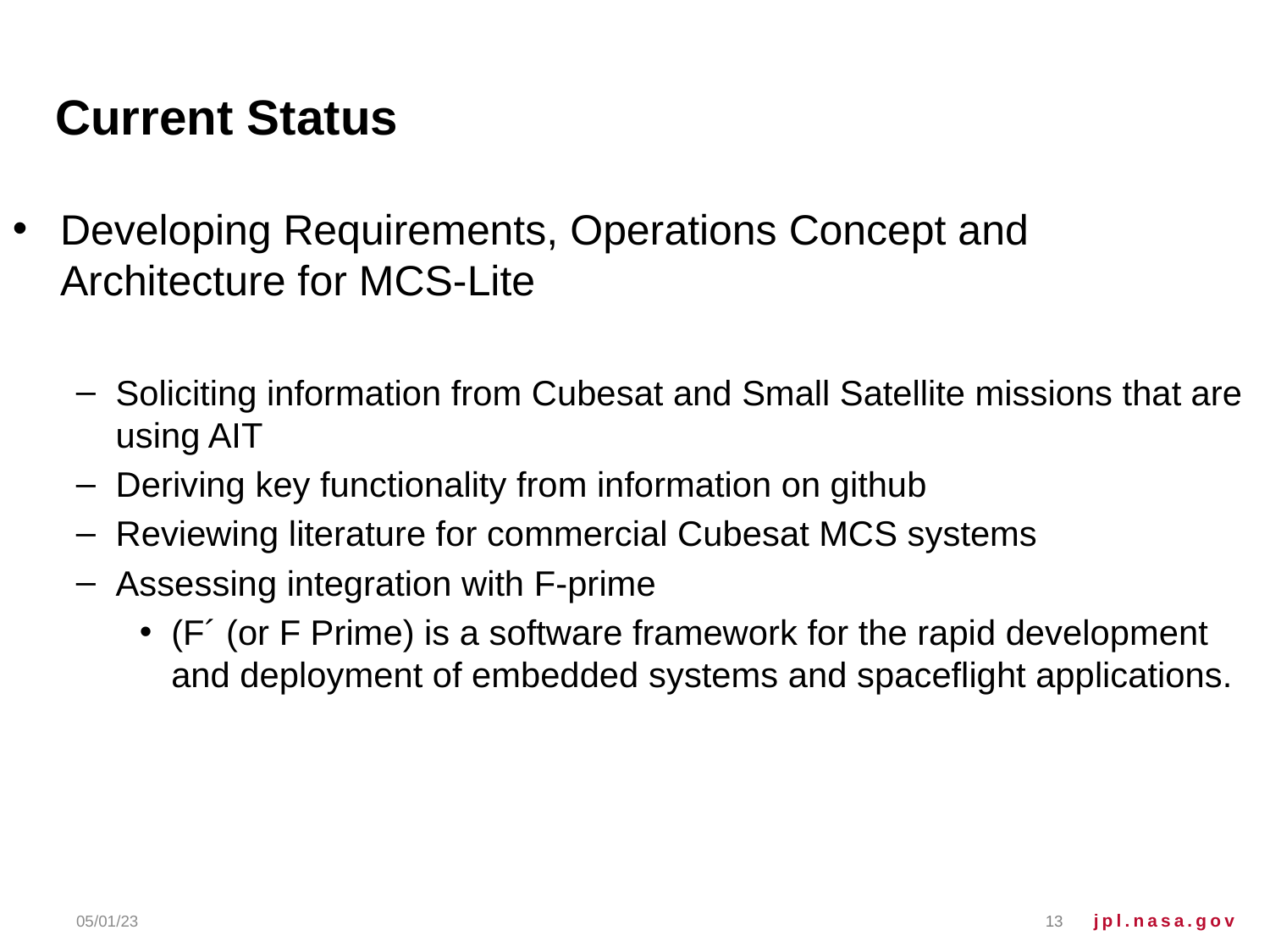

# Current Status
Developing Requirements, Operations Concept and Architecture for MCS-Lite

Soliciting information from Cubesat and Small Satellite missions that are using AIT
Deriving key functionality from information on github
Reviewing literature for commercial Cubesat MCS systems
Assessing integration with F-prime
(F´ (or F Prime) is a software framework for the rapid development and deployment of embedded systems and spaceflight applications.

05/01/23
13